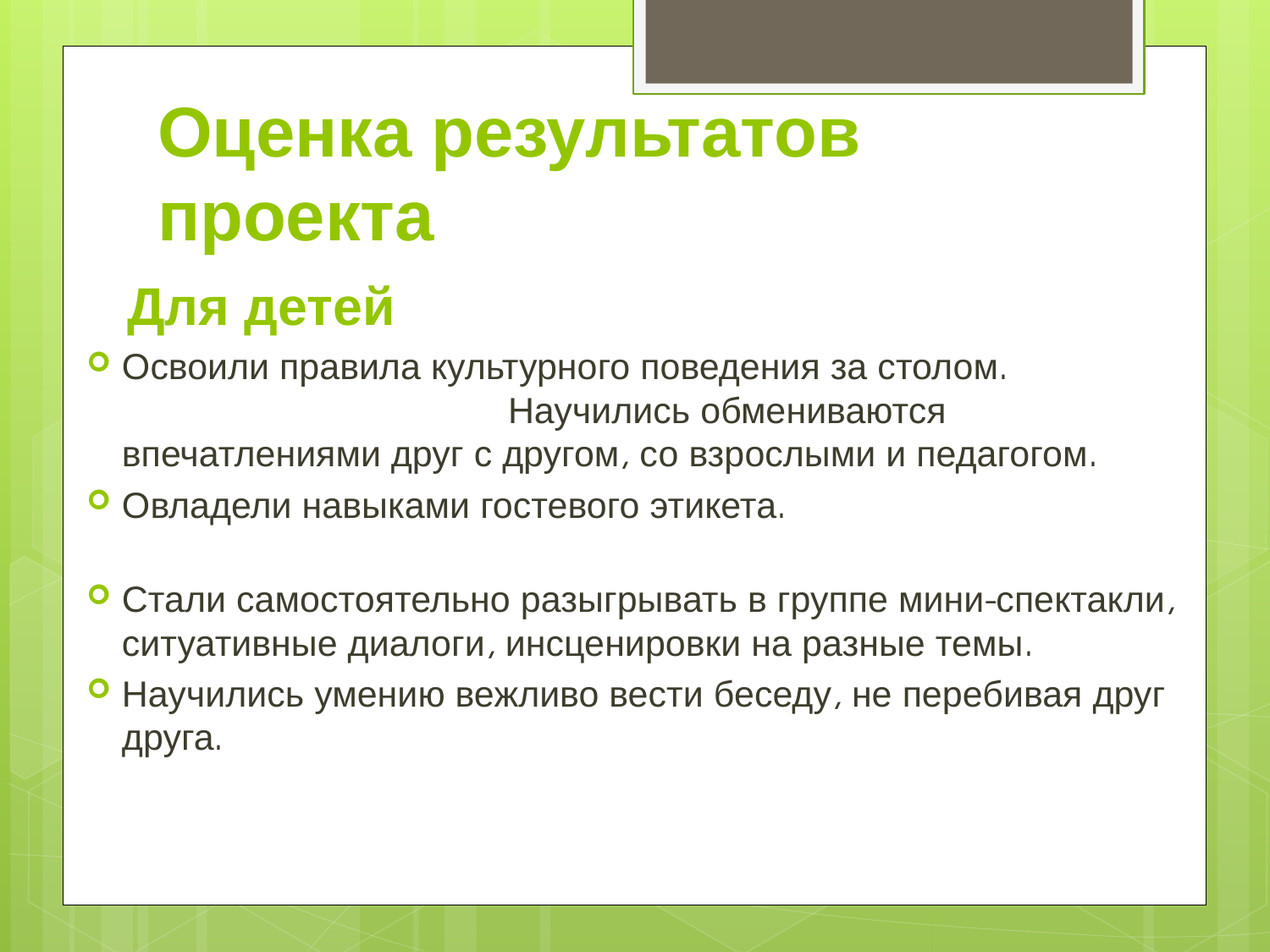

# Оценка результатов проекта
    Для детей
Освоили правила культурного поведения за столом.                                                        Научились обмениваются впечатлениями друг с другом, со взрослыми и педагогом.
Овладели навыками гостевого этикета.
Стали самостоятельно разыгрывать в группе мини-спектакли, ситуативные диалоги, инсценировки на разные темы.
Научились умению вежливо вести беседу, не перебивая друг друга.